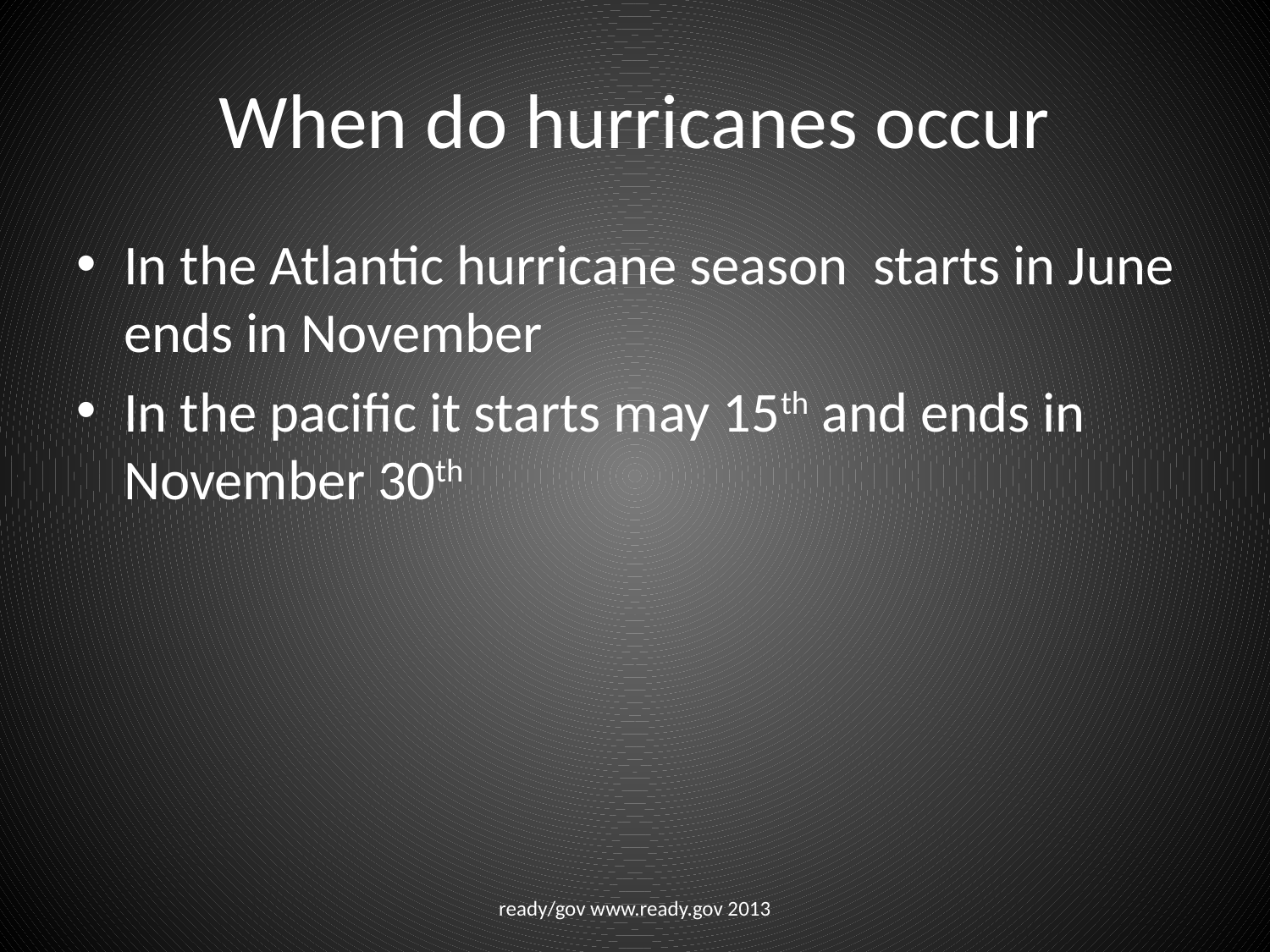

# When do hurricanes occur
In the Atlantic hurricane season  starts in June ends in November
In the pacific it starts may 15th and ends in November 30th
ready/gov www.ready.gov 2013